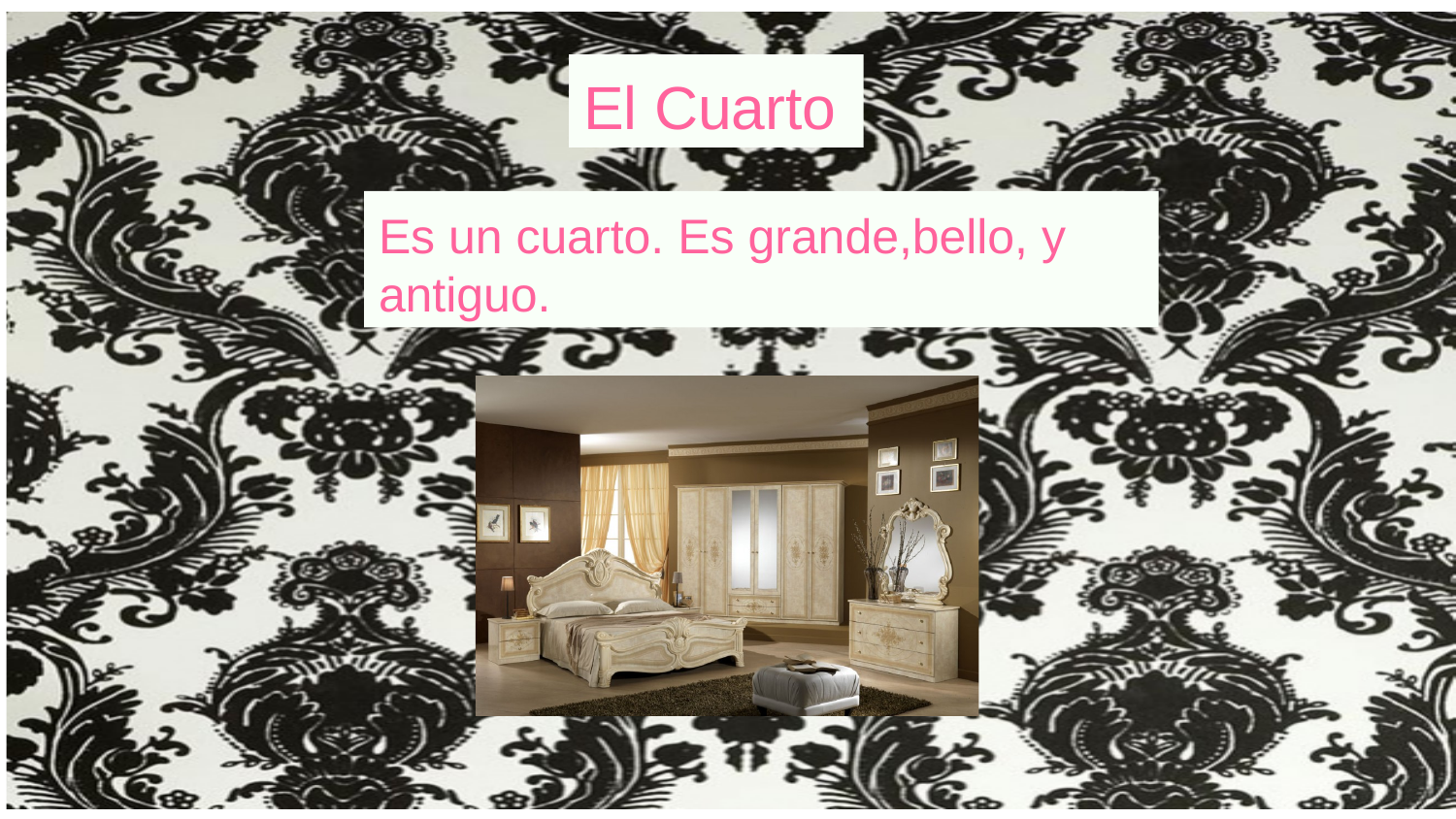

#
El Cuarto

Es un cuarto. Es grande,bello, y antiguo.